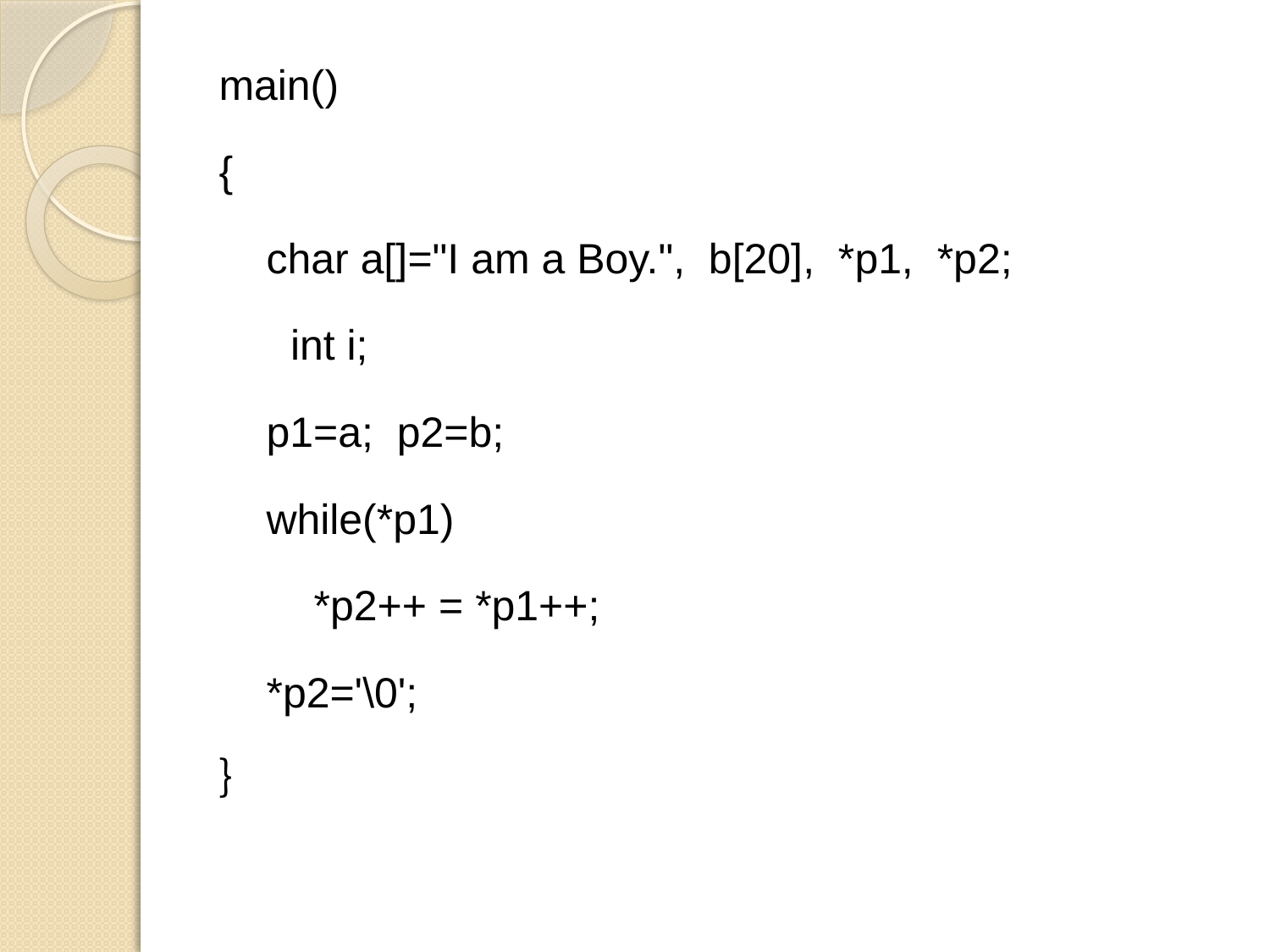

main()
{
    char a[]="I am a Boy.",  b[20],  *p1,  *p2;
　  int i;
    p1=a;  p2=b;
    while(*p1)
        *p2++ = *p1++;
    *p2='\0';
｝